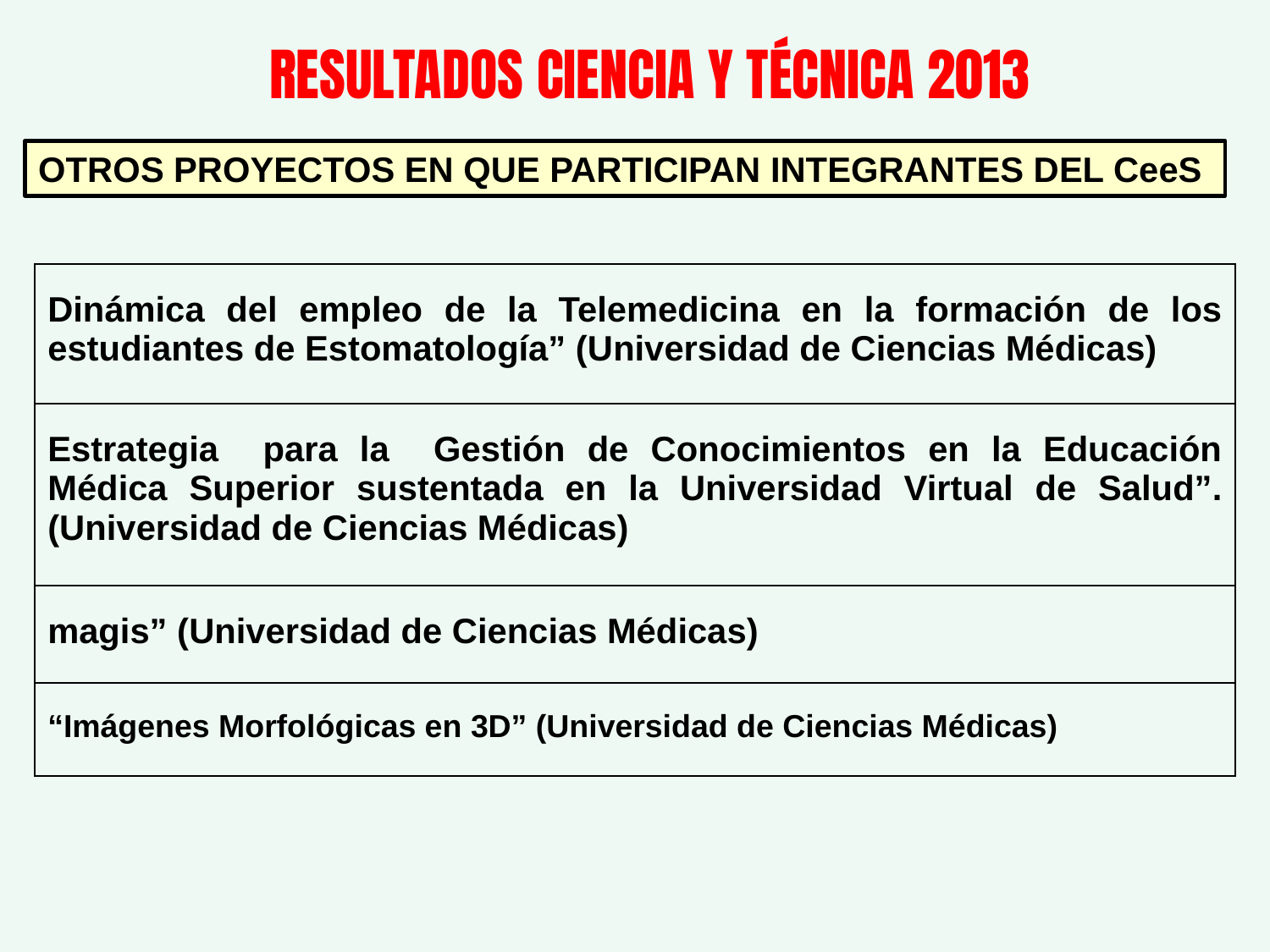

RESULTADOS CIENCIA Y TÉCNICA 2013
OTROS PROYECTOS EN QUE PARTICIPAN INTEGRANTES DEL CeeS
| Dinámica del empleo de la Telemedicina en la formación de los estudiantes de Estomatología” (Universidad de Ciencias Médicas) |
| --- |
| Estrategia para la Gestión de Conocimientos en la Educación Médica Superior sustentada en la Universidad Virtual de Salud”. (Universidad de Ciencias Médicas) |
| magis” (Universidad de Ciencias Médicas) |
| “Imágenes Morfológicas en 3D” (Universidad de Ciencias Médicas) |